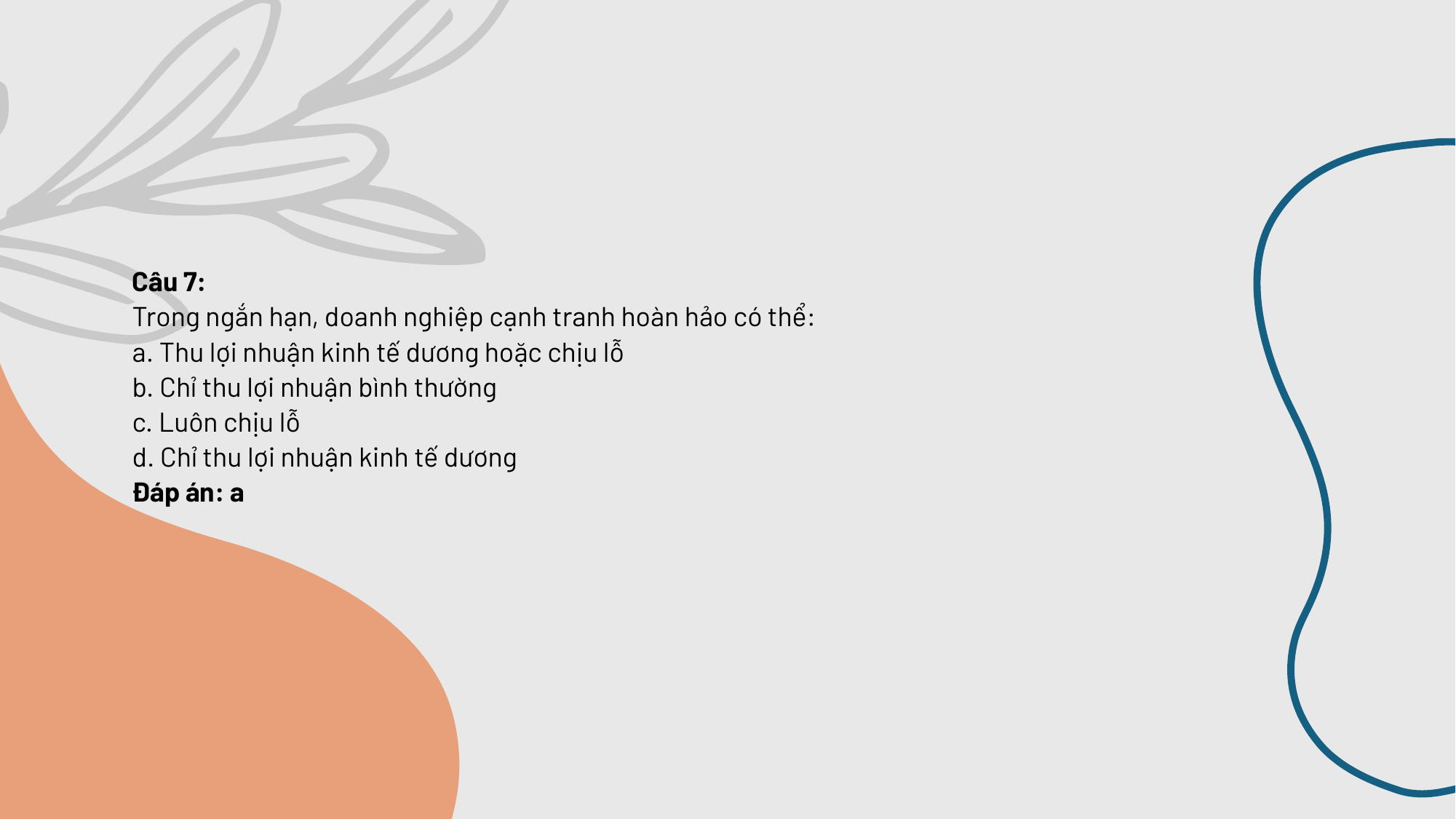

# Câu 7: Trong ngắn hạn, doanh nghiệp cạnh tranh hoàn hảo có thể: a. Thu lợi nhuận kinh tế dương hoặc chịu lỗ b. Chỉ thu lợi nhuận bình thường c. Luôn chịu lỗ d. Chỉ thu lợi nhuận kinh tế dương Đáp án: a